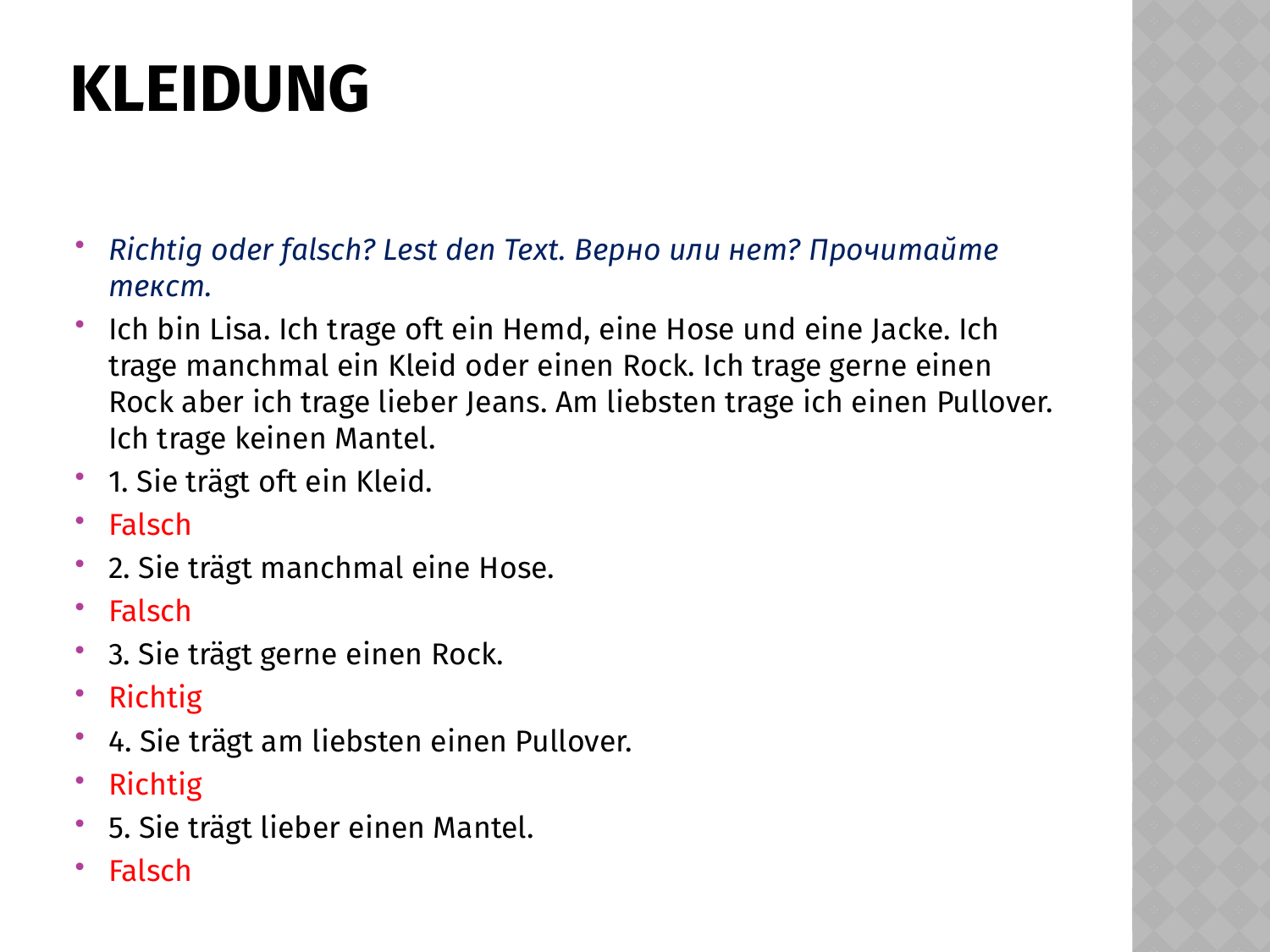

# Kleidung
Richtig oder falsch? Lest den Text. Верно или нет? Прочитайте текст.
Ich bin Lisa. Ich trage oft ein Hemd, eine Hose und eine Jacke. Ich trage manchmal ein Kleid oder einen Rock. Ich trage gerne einen Rock aber ich trage lieber Jeans. Am liebsten trage ich einen Pullover. Ich trage keinen Mantel.
1. Sie trägt oft ein Kleid.
Falsch
2. Sie trägt manchmal eine Hose.
Falsch
3. Sie trägt gerne einen Rock.
Richtig
4. Sie trägt am liebsten einen Pullover.
Richtig
5. Sie trägt lieber einen Mantel.
Falsch